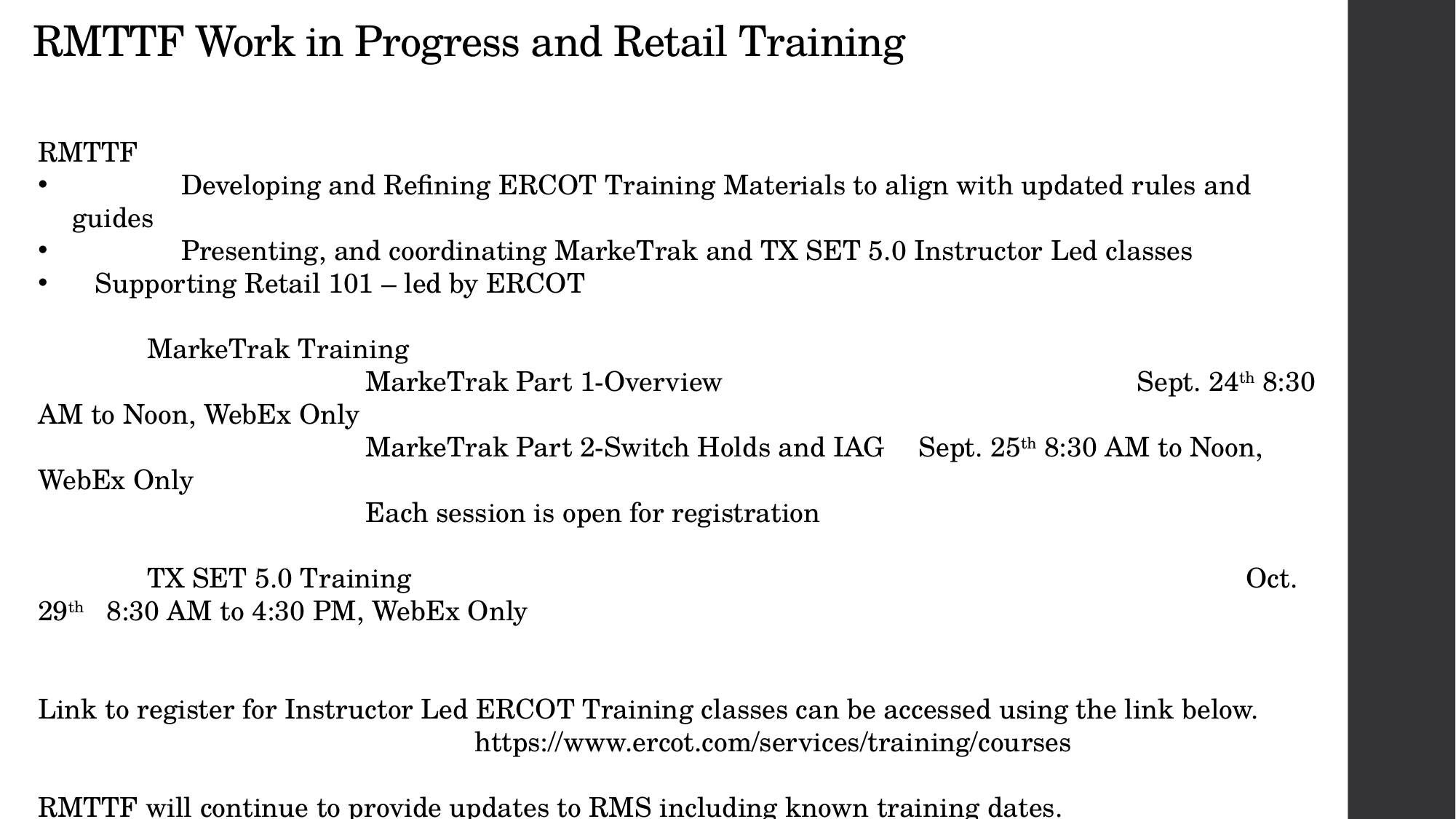

# RMTTF Work in Progress and Retail Training
RMTTF
	Developing and Refining ERCOT Training Materials to align with updated rules and guides
	Presenting, and coordinating MarkeTrak and TX SET 5.0 Instructor Led classes
   Supporting Retail 101 – led by ERCOT

	MarkeTrak Training
			MarkeTrak Part 1-Overview 				 Sept. 24th 8:30 AM to Noon, WebEx Only
			MarkeTrak Part 2-Switch Holds and IAG	 Sept. 25th 8:30 AM to Noon, WebEx Only
			Each session is open for registration

	TX SET 5.0 Training								 Oct. 29th   8:30 AM to 4:30 PM, WebEx Only

Link to register for Instructor Led ERCOT Training classes can be accessed using the link below.
				https://www.ercot.com/services/training/courses

RMTTF will continue to provide updates to RMS including known training dates.
.